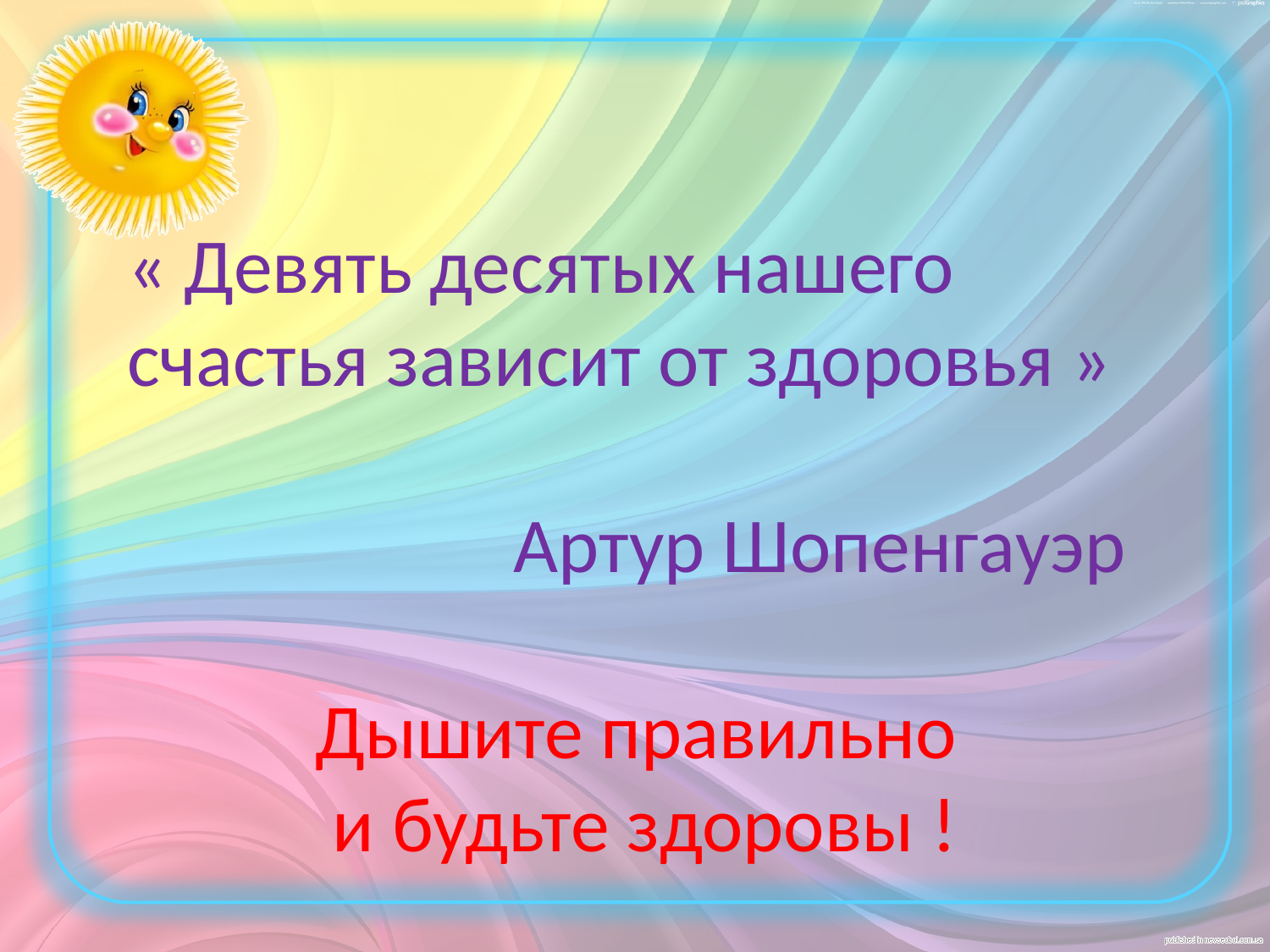

« Девять десятых нашего счастья зависит от здоровья »
                      Артур Шопенгауэр

Дышите правильно
и будьте здоровы !